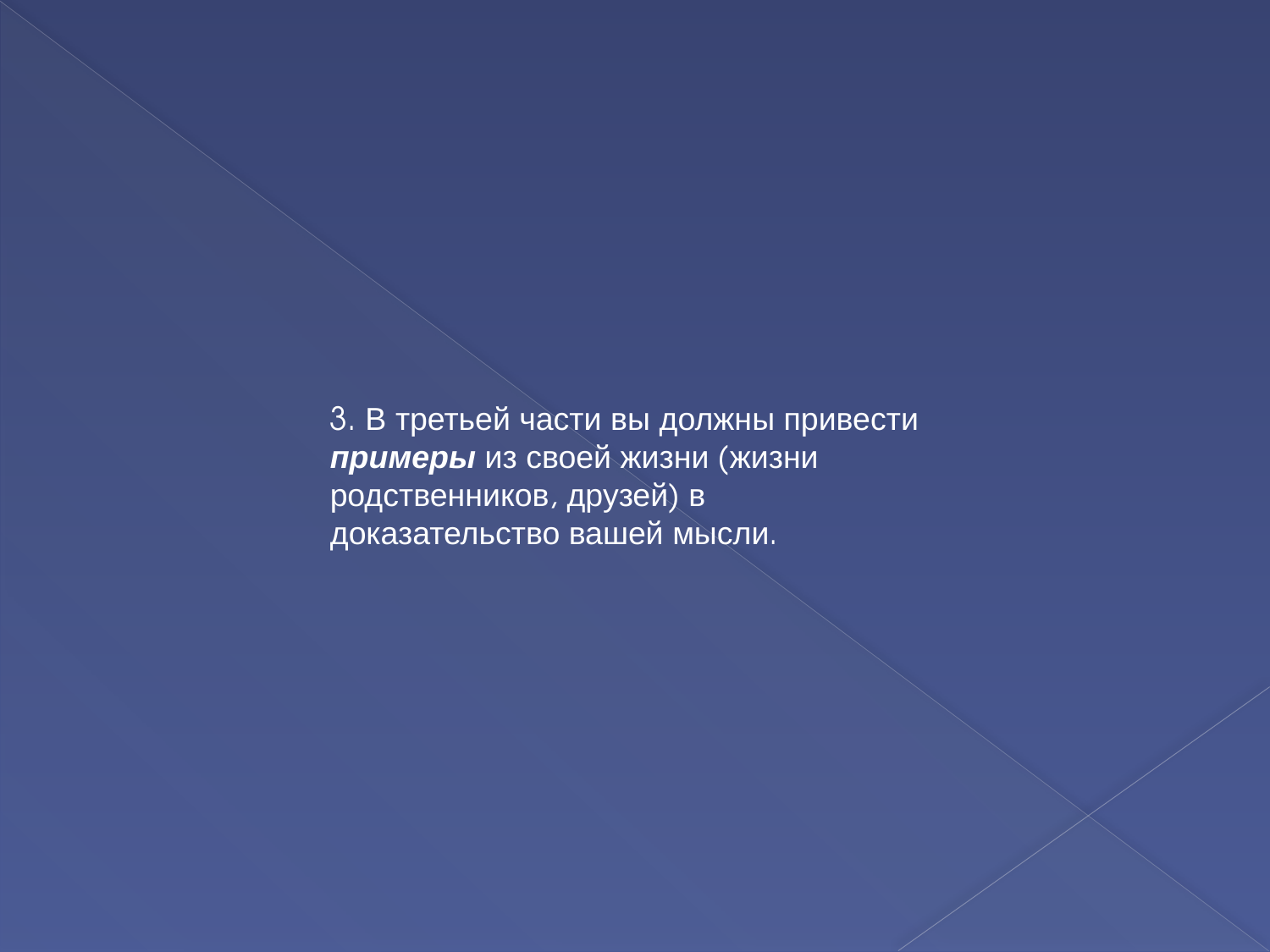

#

3. В третьей части вы должны привести примеры из своей жизни (жизни родственников, друзей) в доказательство вашей мысли.